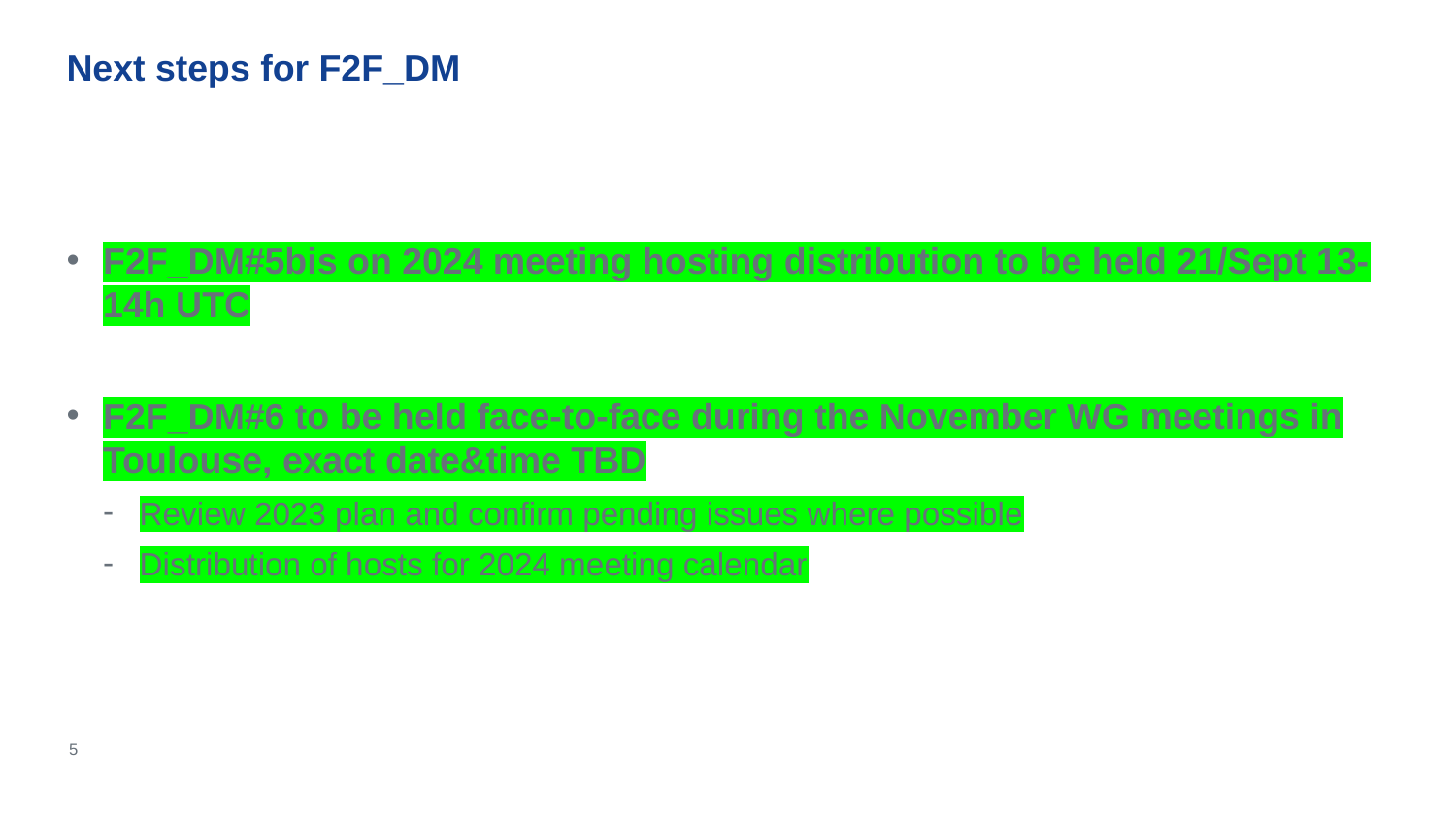

# Next steps for F2F_DM

F2F_DM#5bis on 2024 meeting hosting distribution to be held 21/Sept 13-14h UTC

F2F_DM#6 to be held face-to-face during the November WG meetings in Toulouse, exact date&time TBD
Review 2023 plan and confirm pending issues where possible
Distribution of hosts for 2024 meeting calendar